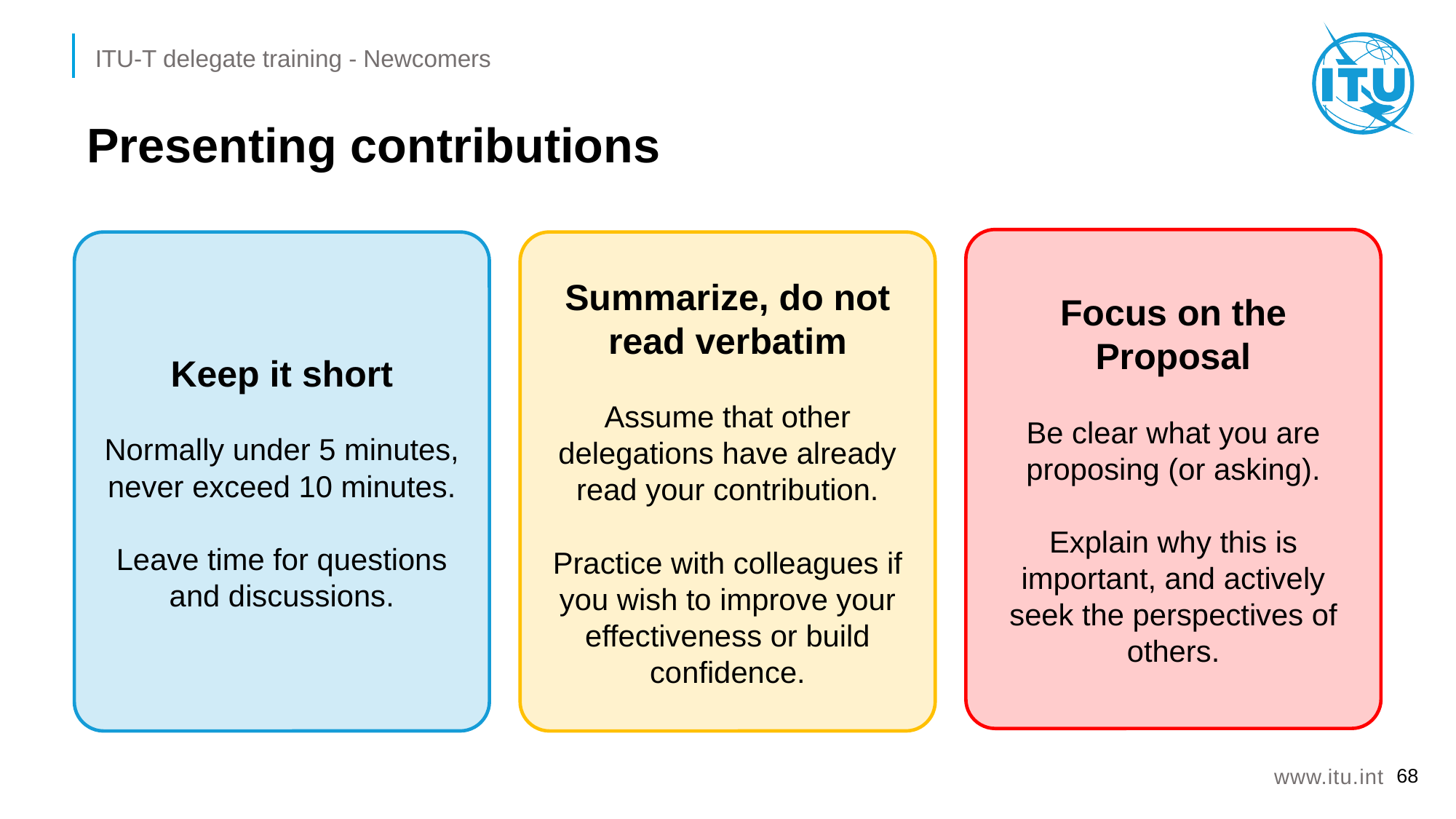

# Presenting contributions
Focus on the Proposal

Be clear what you are proposing (or asking).

Explain why this is important, and actively seek the perspectives of others.
Summarize, do not read verbatim

Assume that other delegations have already read your contribution.

Practice with colleagues if you wish to improve your effectiveness or build confidence.
Keep it short

Normally under 5 minutes,
never exceed 10 minutes.

Leave time for questions and discussions.